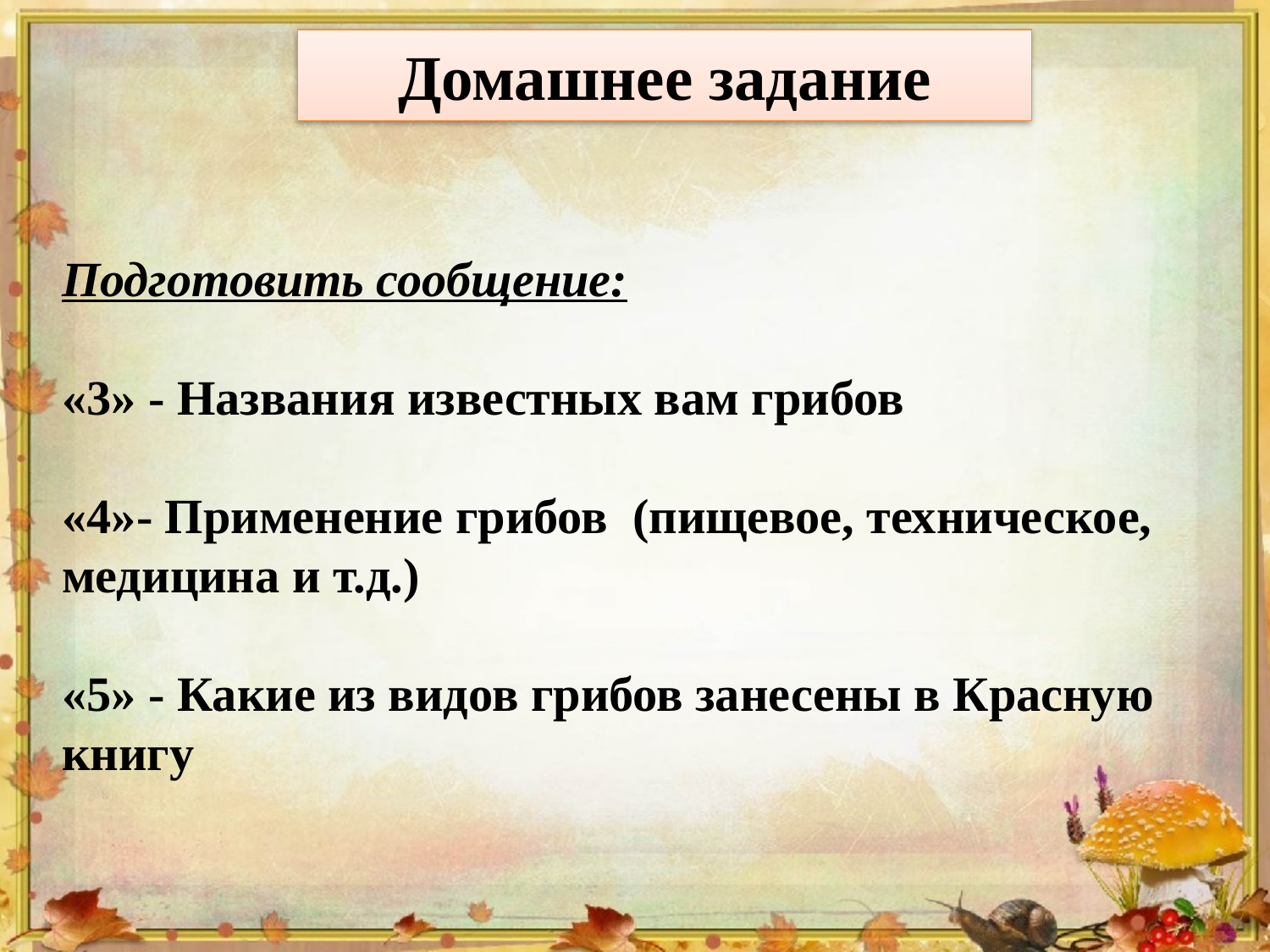

# Домашнее задание
Подготовить сообщение:

«3» - Названия известных вам грибов

«4»- Применение грибов  (пищевое, техническое, медицина и т.д.)

«5» - Какие из видов грибов занесены в Красную книгу